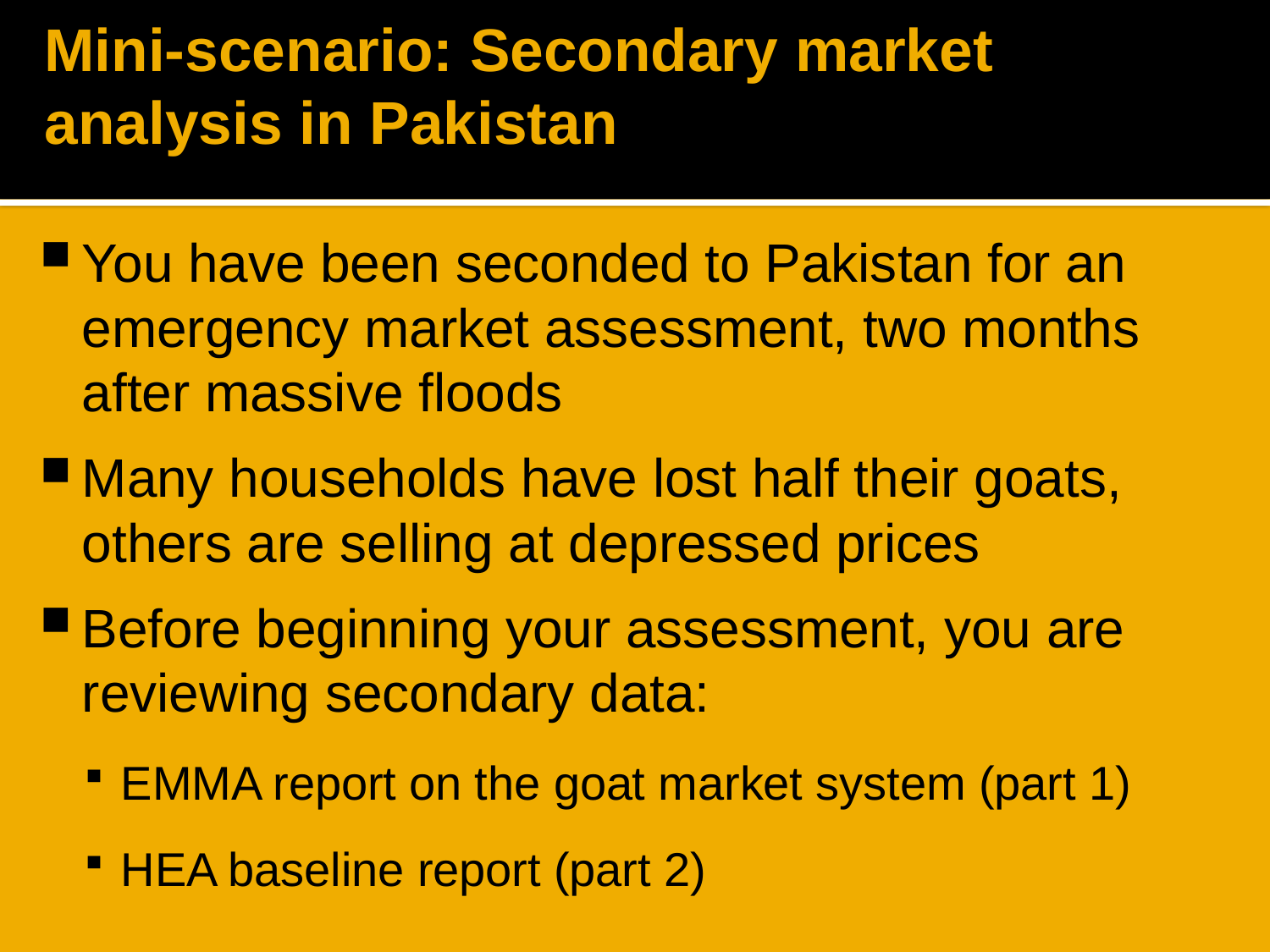

# Mini-scenario: Secondary market analysis in Pakistan
You have been seconded to Pakistan for an emergency market assessment, two months after massive floods
Many households have lost half their goats, others are selling at depressed prices
Before beginning your assessment, you are reviewing secondary data:
EMMA report on the goat market system (part 1)
HEA baseline report (part 2)